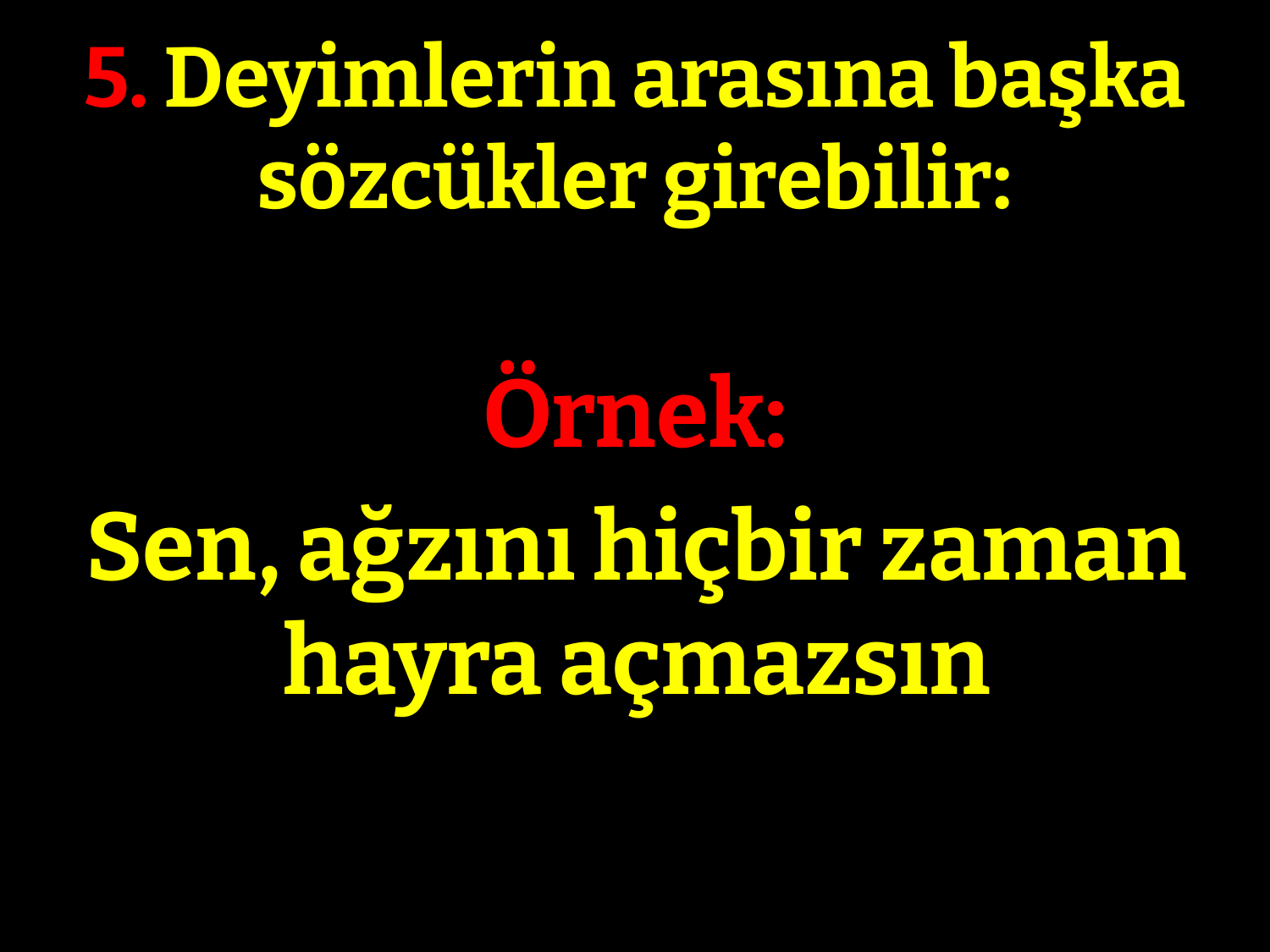

5. Deyimlerin arasına başka sözcükler girebilir:
#
Örnek:
Sen, ağzını hiçbir zaman hayra açmazsın